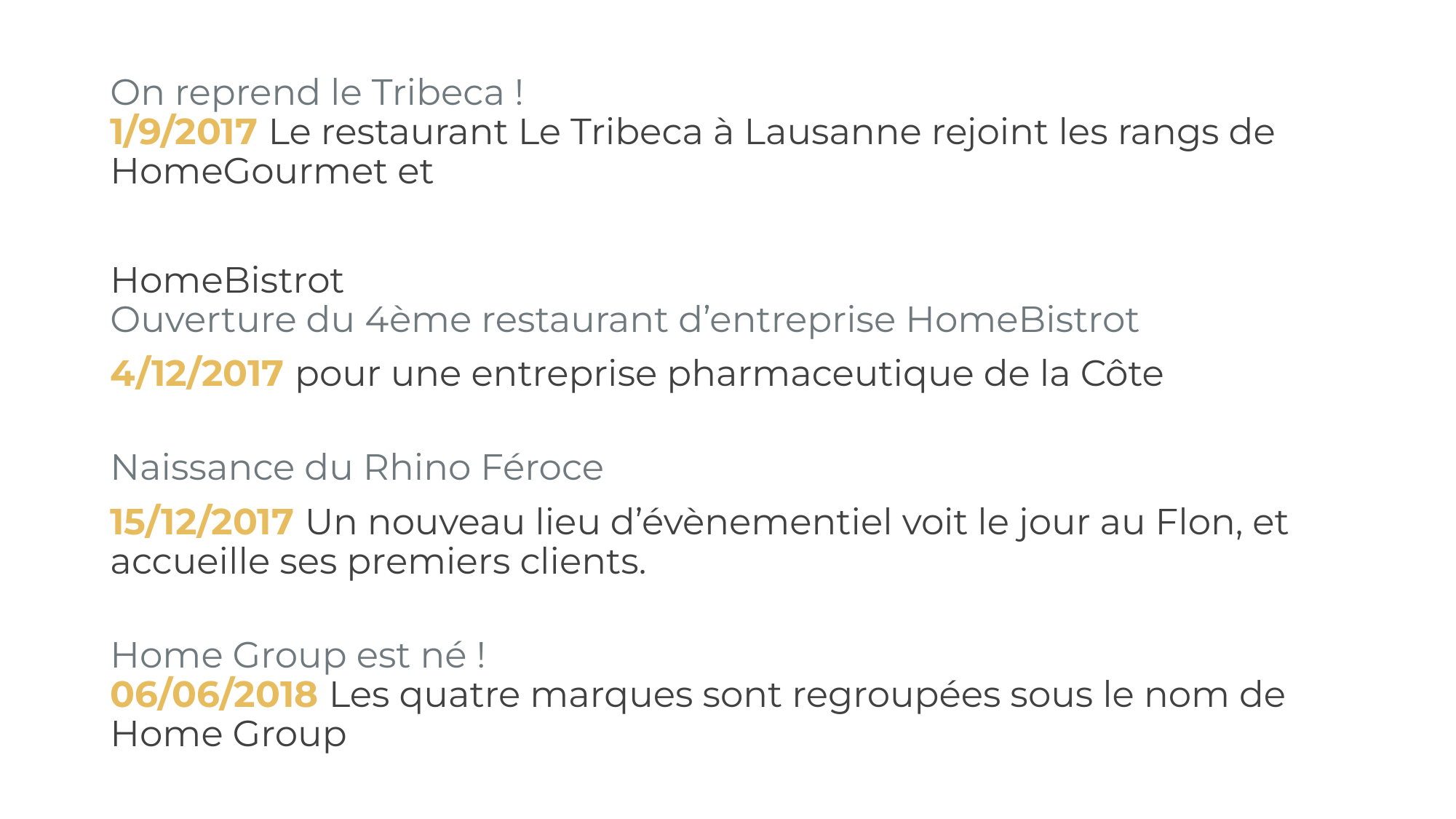

On reprend le Tribeca !
1/9/2017 Le restaurant Le Tribeca à Lausanne rejoint les rangs de HomeGourmet et

HomeBistrot
Ouverture du 4ème restaurant d’entreprise HomeBistrot
4/12/2017 pour une entreprise pharmaceutique de la Côte
Naissance du Rhino Féroce
15/12/2017 Un nouveau lieu d’évènementiel voit le jour au Flon, et accueille ses premiers clients.
Home Group est né !
06/06/2018 Les quatre marques sont regroupées sous le nom de Home Group